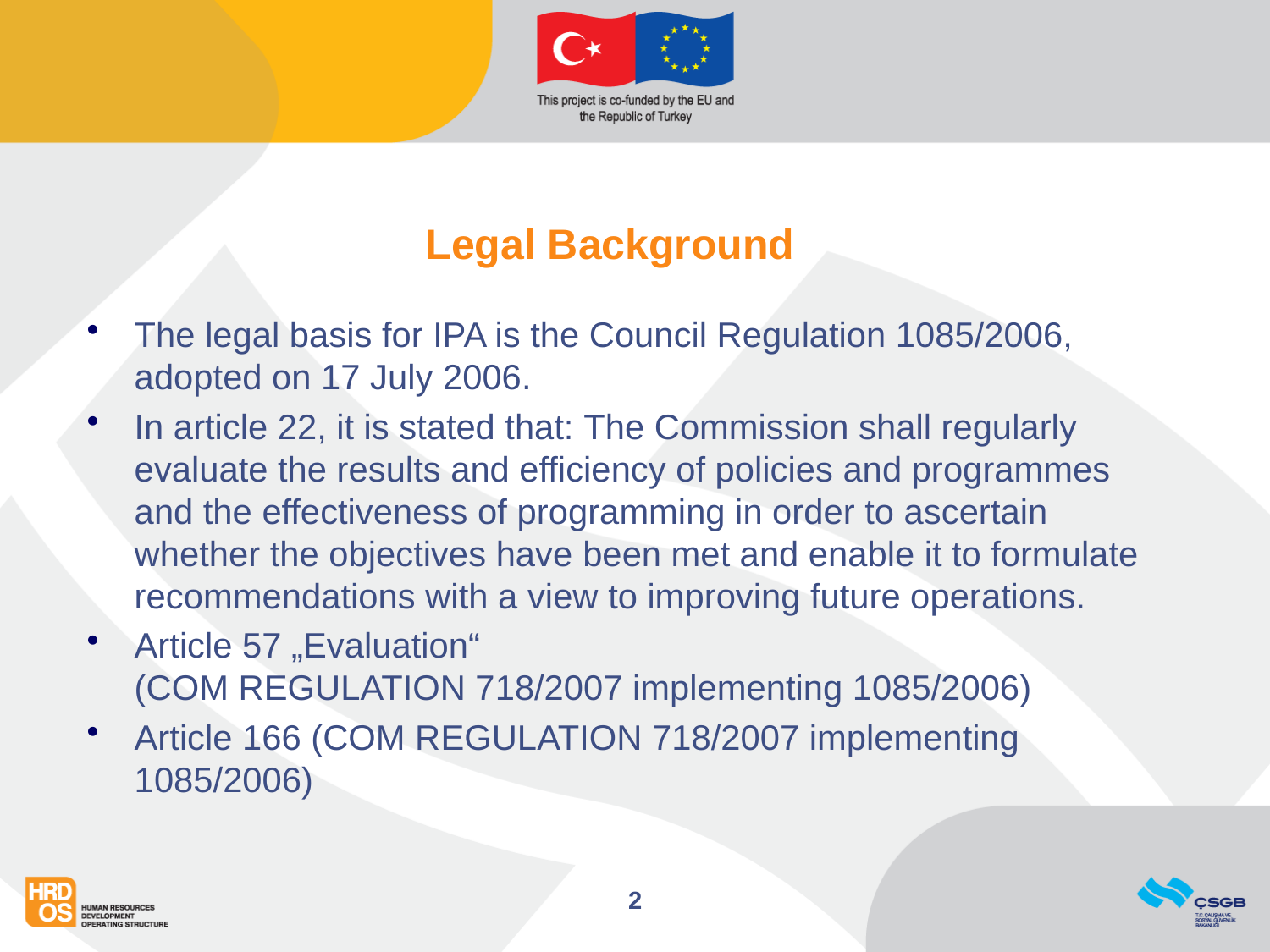

# Legal Background
The legal basis for IPA is the Council Regulation 1085/2006, adopted on 17 July 2006.
In article 22, it is stated that: The Commission shall regularly evaluate the results and efficiency of policies and programmes and the effectiveness of programming in order to ascertain whether the objectives have been met and enable it to formulate recommendations with a view to improving future operations.
Article 57 „Evaluation“
(COM REGULATION 718/2007 implementing 1085/2006)
Article 166 (COM REGULATION 718/2007 implementing 1085/2006)

2